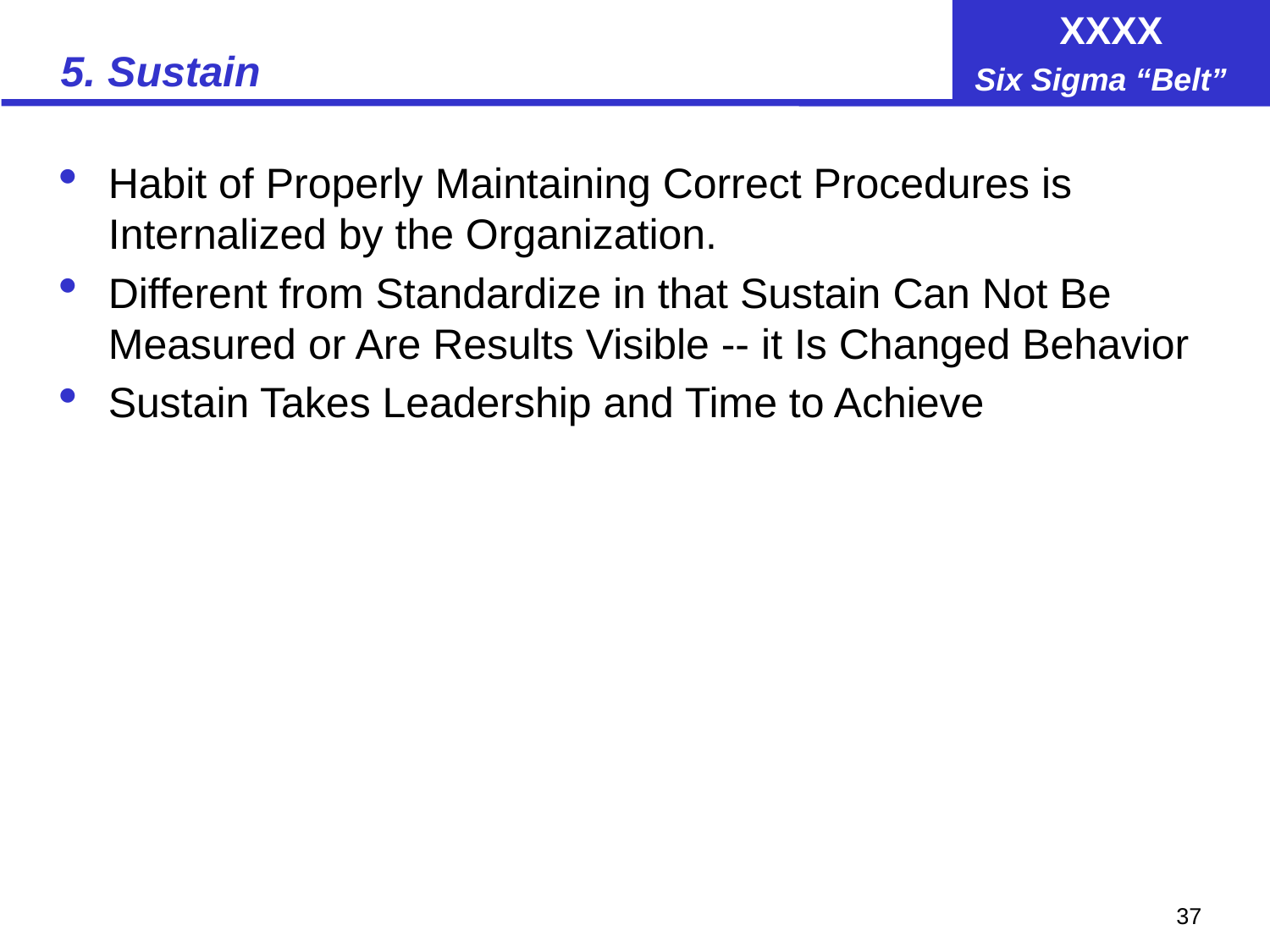

# 5. Sustain
Habit of Properly Maintaining Correct Procedures is Internalized by the Organization.
Different from Standardize in that Sustain Can Not Be Measured or Are Results Visible -- it Is Changed Behavior
Sustain Takes Leadership and Time to Achieve